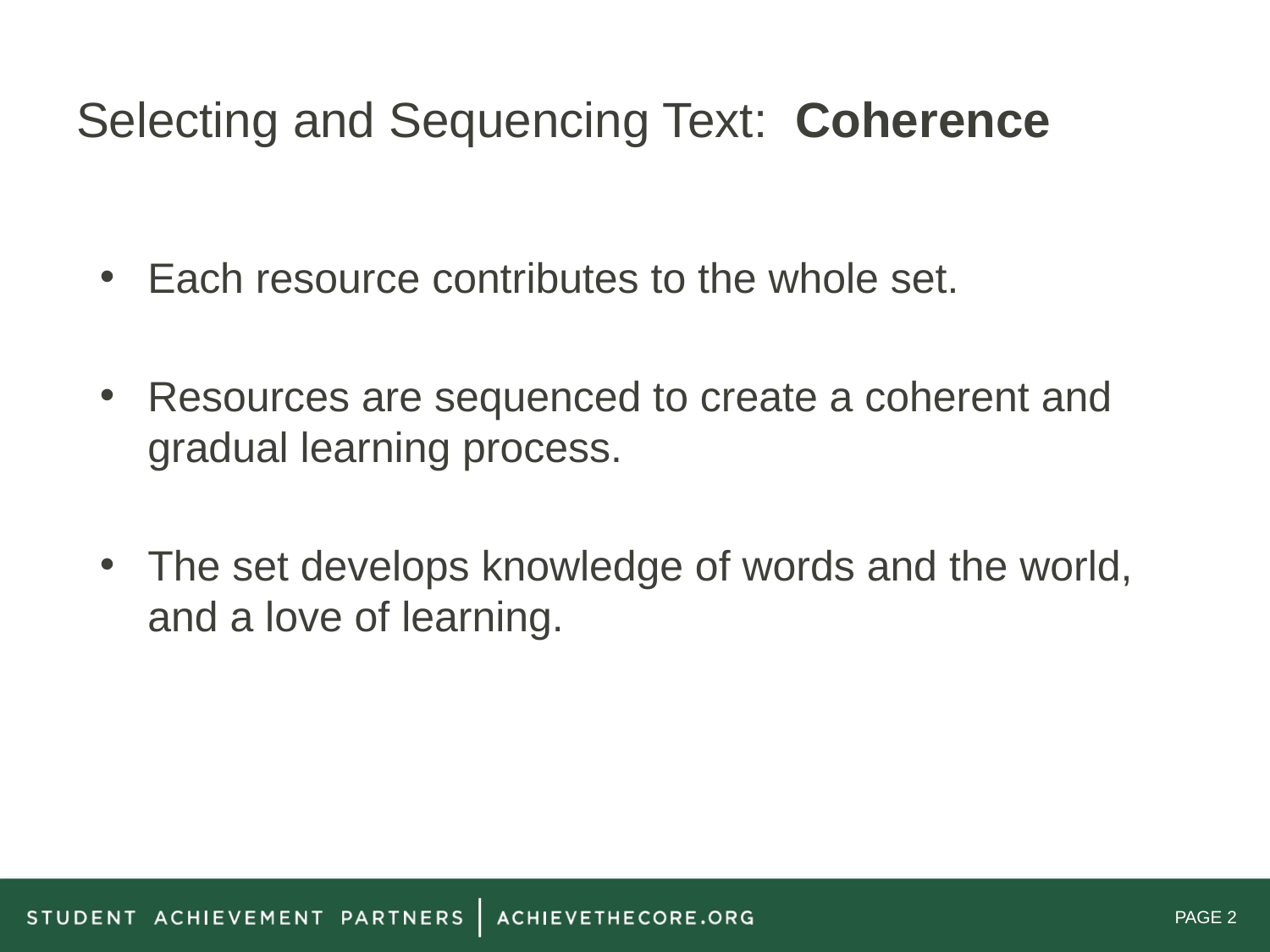

# Selecting and Sequencing Text:  Coherence
Each resource contributes to the whole set.

Resources are sequenced to create a coherent and gradual learning process.

The set develops knowledge of words and the world, and a love of learning.